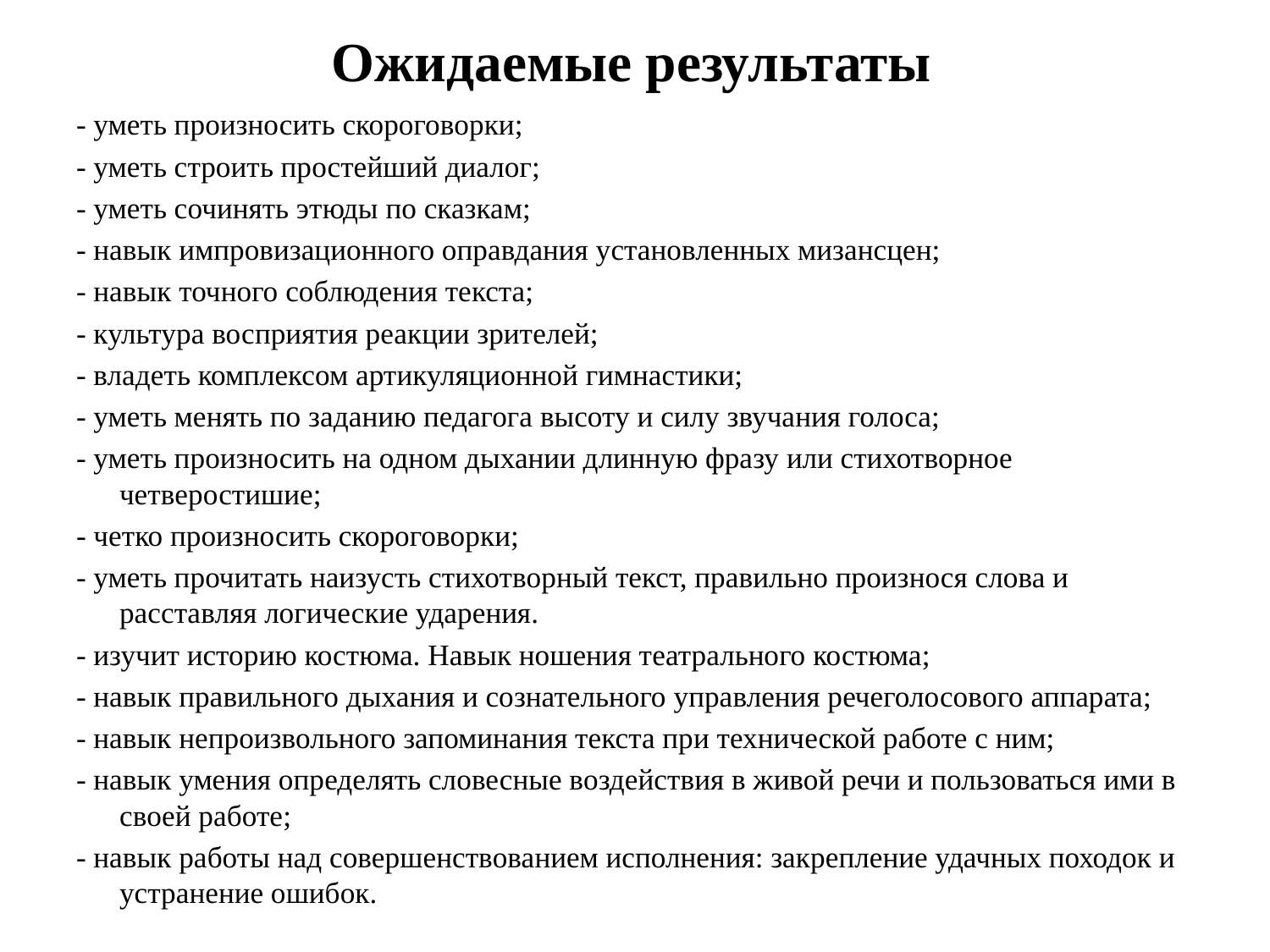

# Ожидаемые результаты
- уметь произносить скороговорки;
- уметь строить простейший диалог;
- уметь сочинять этюды по сказкам;
- навык импровизационного оправдания установленных мизансцен;
- навык точного соблюдения текста;
- культура восприятия реакции зрителей;
- владеть комплексом артикуляционной гимнастики;
- уметь менять по заданию педагога высоту и силу звучания голоса;
- уметь произносить на одном дыхании длинную фразу или стихотворное четверостишие;
- четко произносить скороговорки;
- уметь прочитать наизусть стихотворный текст, правильно произнося слова и расставляя логические ударения.
- изучит историю костюма. Навык ношения театрального костюма;
- навык правильного дыхания и сознательного управления речеголосового аппарата;
- навык непроизвольного запоминания текста при технической работе с ним;
- навык умения определять словесные воздействия в живой речи и пользоваться ими в своей работе;
- навык работы над совершенствованием исполнения: закрепление удачных походок и устранение ошибок.